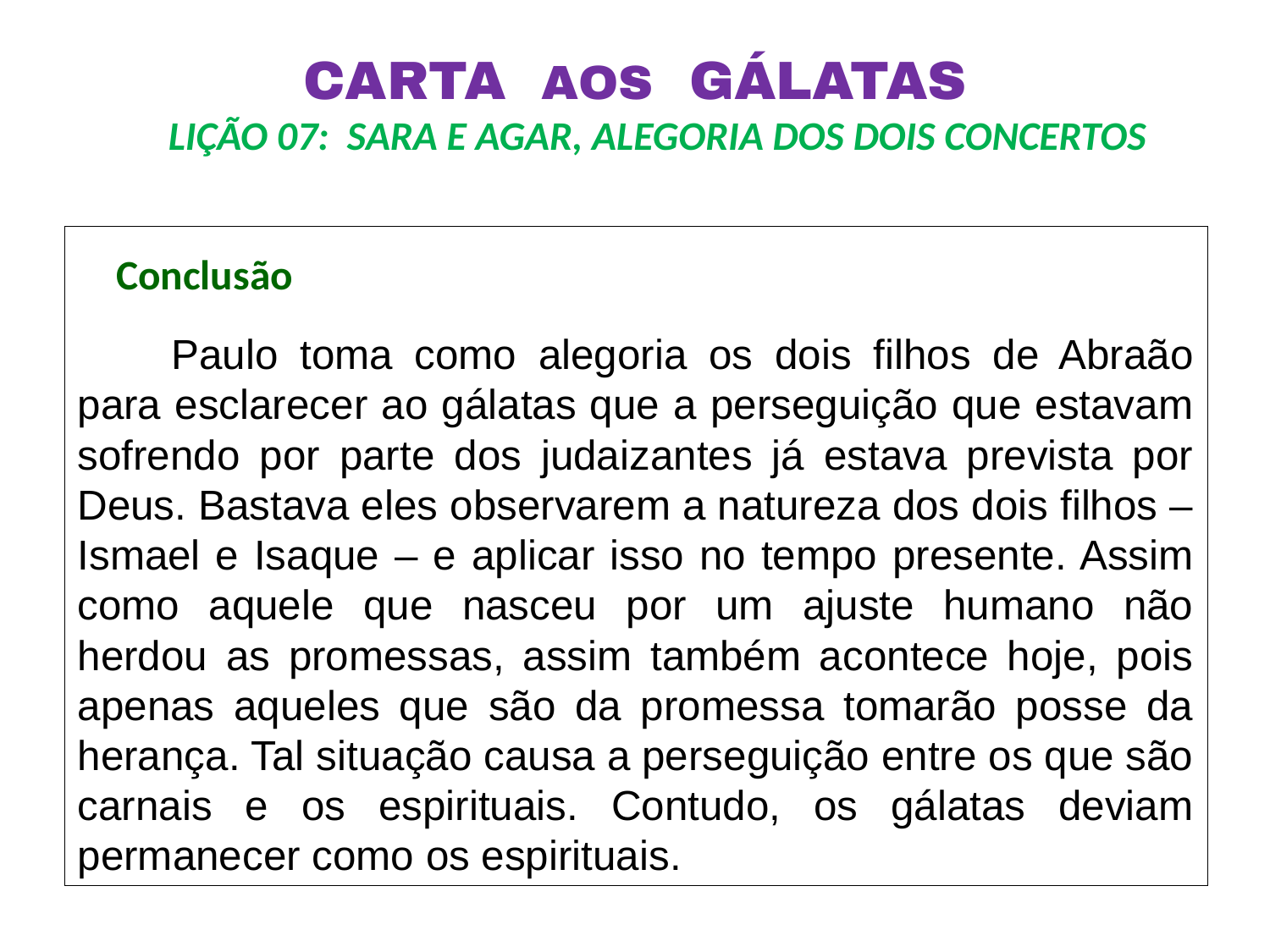

# CARTA  AOS  GÁLATAS LIÇÃO 07:  SARA E AGAR, ALEGORIA DOS DOIS CONCERTOS
   Conclusão

	Paulo toma como alegoria os dois filhos de Abraão para esclarecer ao gálatas que a perseguição que estavam sofrendo por parte dos judaizantes já estava prevista por Deus. Bastava eles observarem a natureza dos dois filhos – Ismael e Isaque – e aplicar isso no tempo presente. Assim como aquele que nasceu por um ajuste humano não herdou as promessas, assim também acontece hoje, pois apenas aqueles que são da promessa tomarão posse da herança. Tal situação causa a perseguição entre os que são carnais e os espirituais. Contudo, os gálatas deviam permanecer como os espirituais.